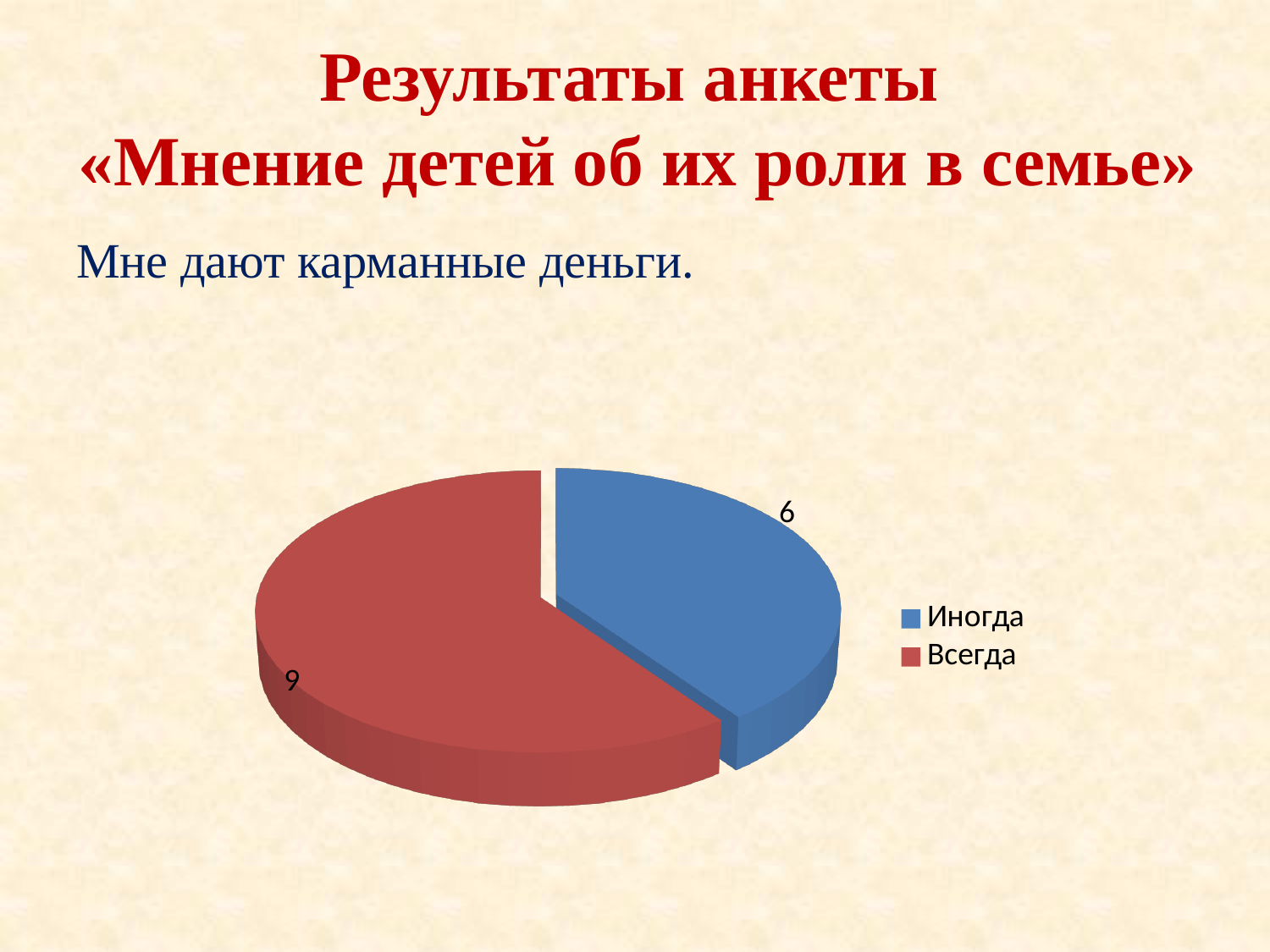

# Результаты анкеты «Мнение детей об их роли в семье»
Мне дают карманные деньги.

[unsupported chart]